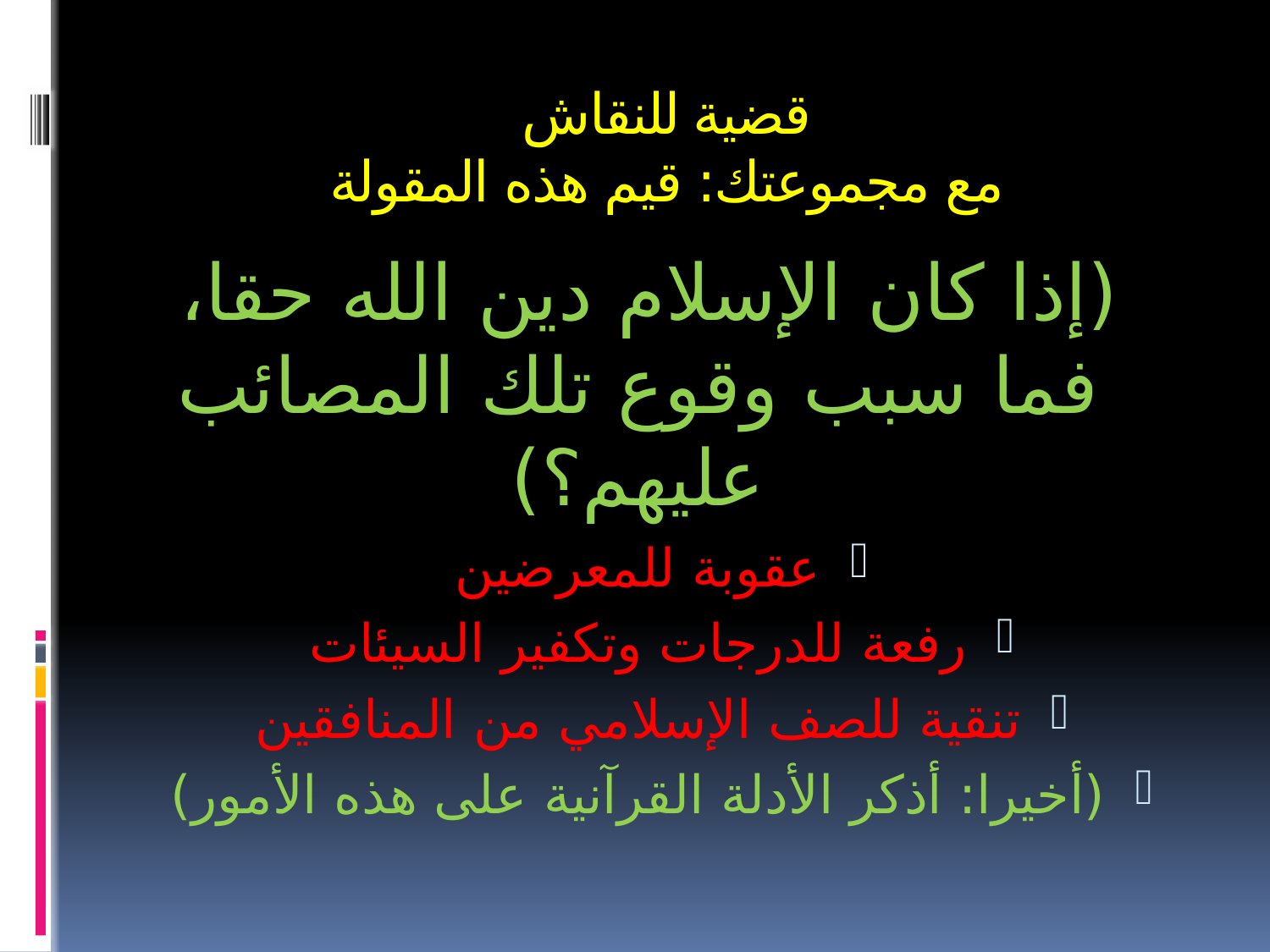

# قضية للنقاش مع مجموعتك: قيم هذه المقولة
 (إذا كان الإسلام دين الله حقا، فما سبب وقوع تلك المصائب عليهم؟)
عقوبة للمعرضين
رفعة للدرجات وتكفير السيئات
تنقية للصف الإسلامي من المنافقين
(أخيرا: أذكر الأدلة القرآنية على هذه الأمور)